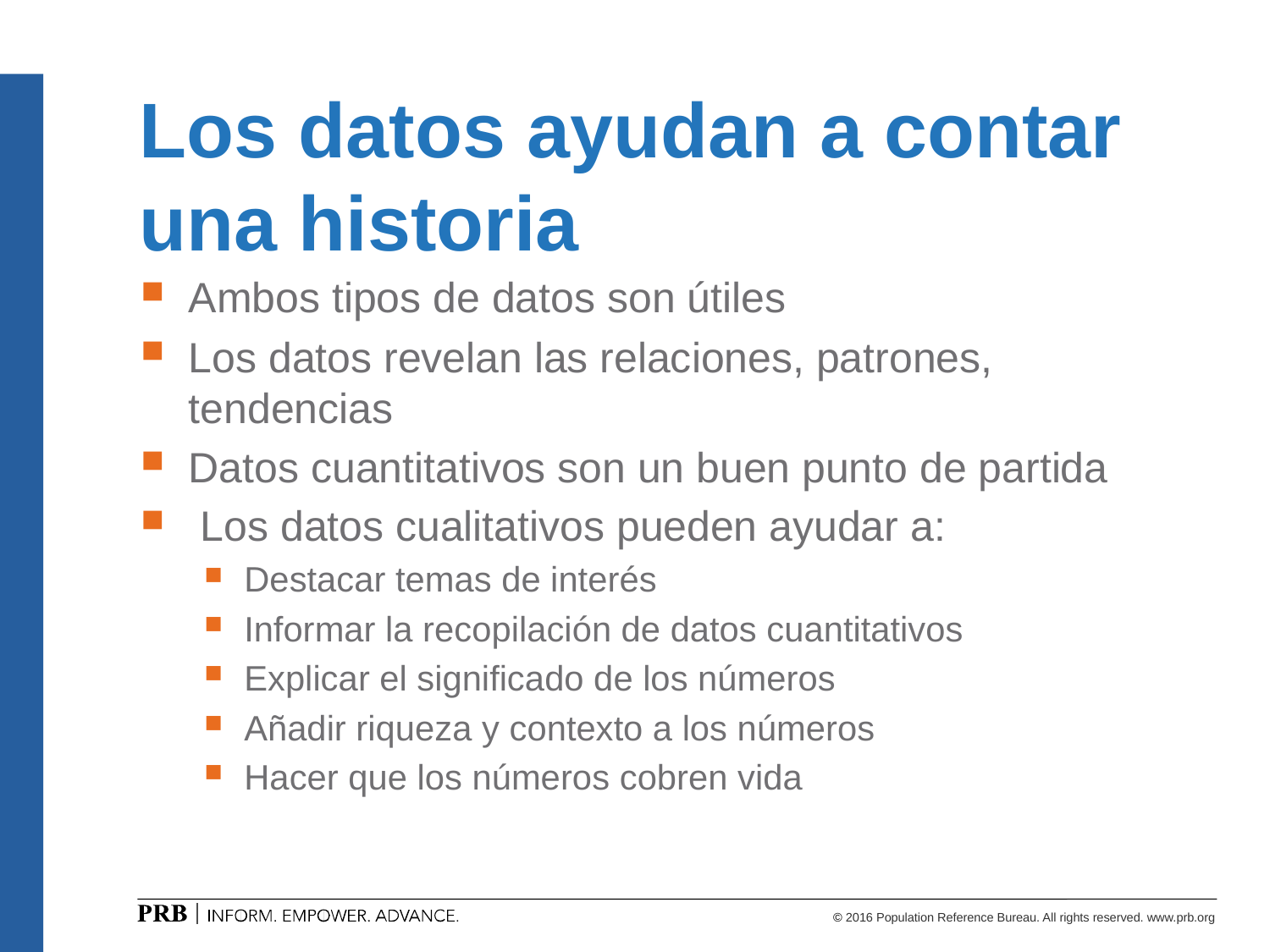

# Los datos ayudan a contar una historia
Ambos tipos de datos son útiles
Los datos revelan las relaciones, patrones, tendencias
Datos cuantitativos son un buen punto de partida
 Los datos cualitativos pueden ayudar a:
Destacar temas de interés
Informar la recopilación de datos cuantitativos
Explicar el significado de los números
Añadir riqueza y contexto a los números
Hacer que los números cobren vida